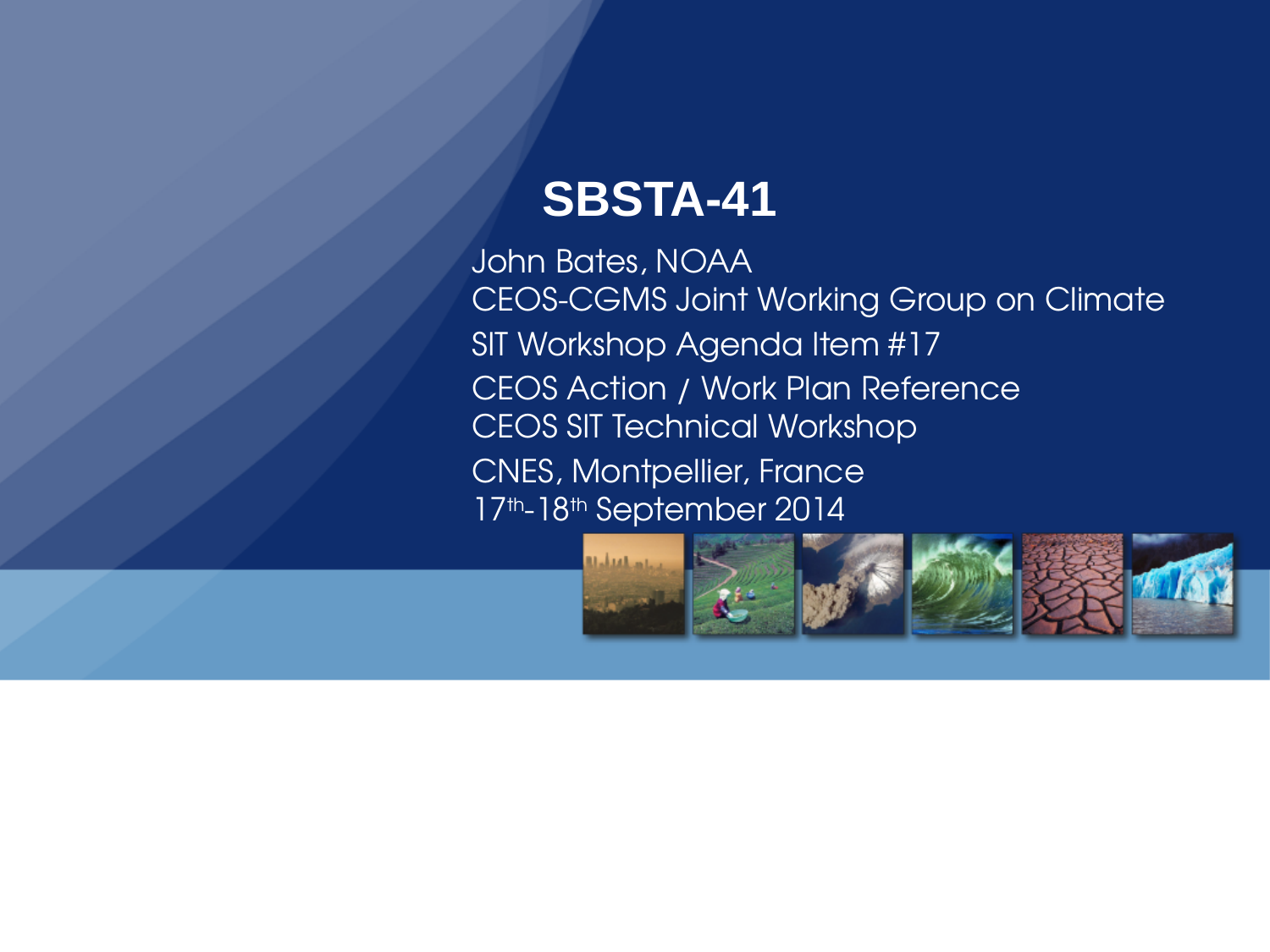

# SBSTA-41
John Bates, NOAA
CEOS-CGMS Joint Working Group on Climate
SIT Workshop Agenda Item #17
CEOS Action / Work Plan Reference
CEOS SIT Technical Workshop
CNES, Montpellier, France
17th-18th September 2014